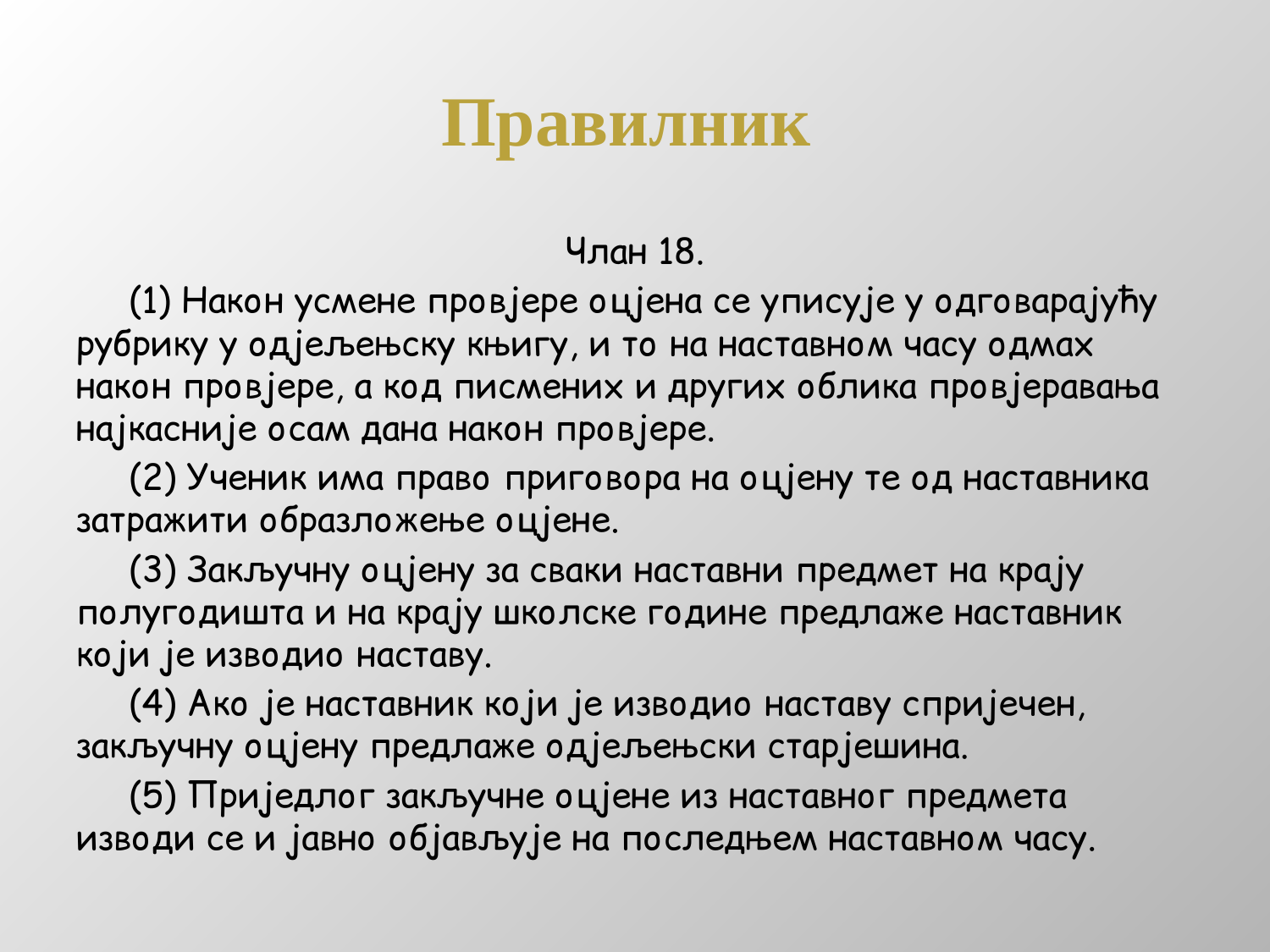

# Правилник
Члан 18.
     (1) Након усмене провјере оцјена се уписује у одговарајућу рубрику у одјељењску књигу, и то на наставном часу одмах након провјере, а код писмених и других облика провјеравања најкасније осам дана након провјере.
     (2) Ученик има право приговора на оцјену те од наставника затражити образложење оцјене.
     (3) Закључну оцјену за сваки наставни предмет на крају полугодишта и на крају школске године предлаже наставник који је изводио наставу.
     (4) Ако је наставник који је изводио наставу спријечен, закључну оцјену предлаже одјељењски старјешина.
     (5) Приједлог закључне оцјене из наставног предмета изводи се и јавно објављује на последњем наставном часу.